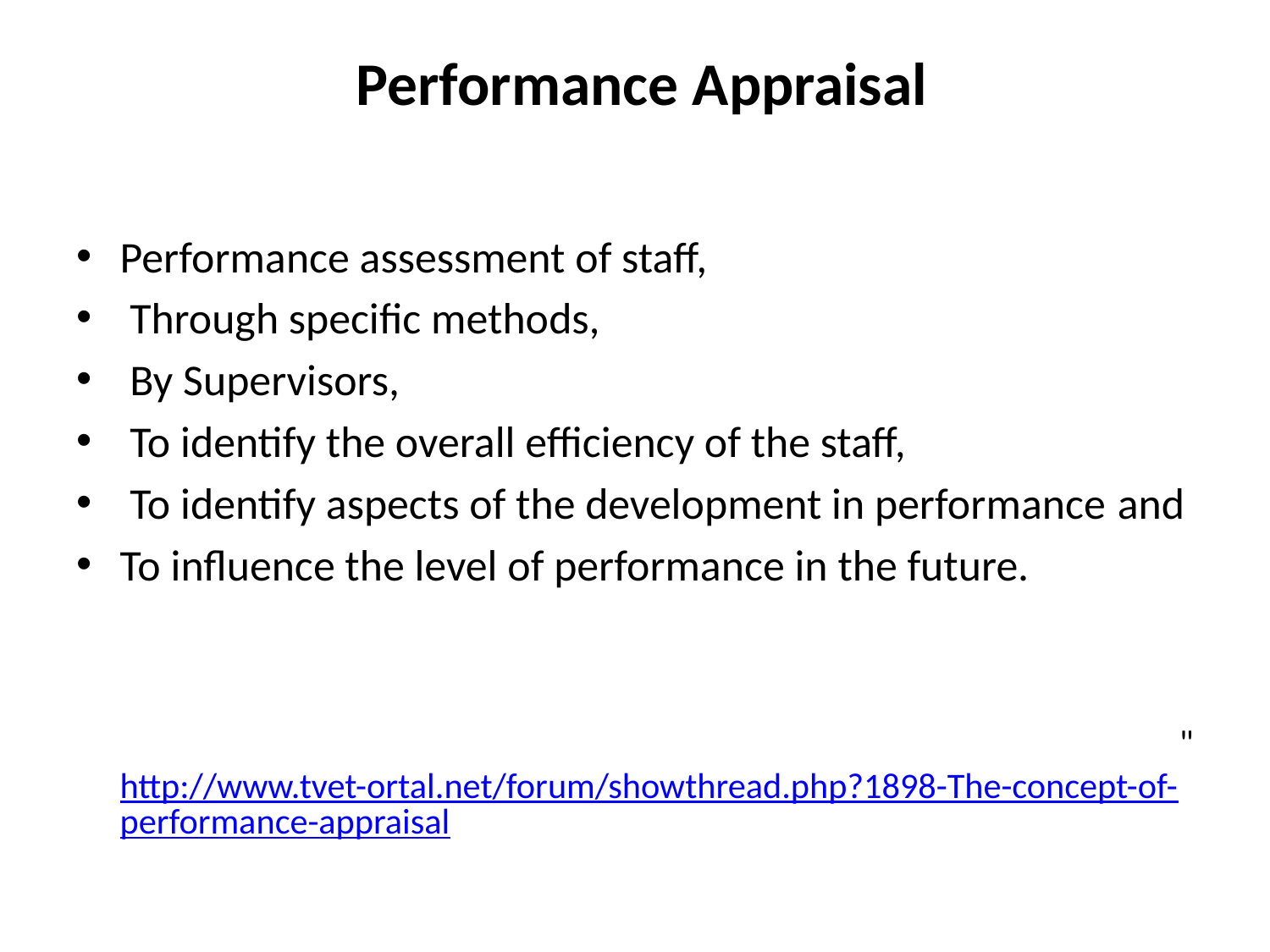

# Performance Appraisal
Performance assessment of staff,
 Through specific methods,
 By Supervisors,
 To identify the overall efficiency of the staff,
 To identify aspects of the development in performance and
To influence the level of performance in the future.

    "http://www.tvet-ortal.net/forum/showthread.php?1898-The-concept-of-performance-appraisal